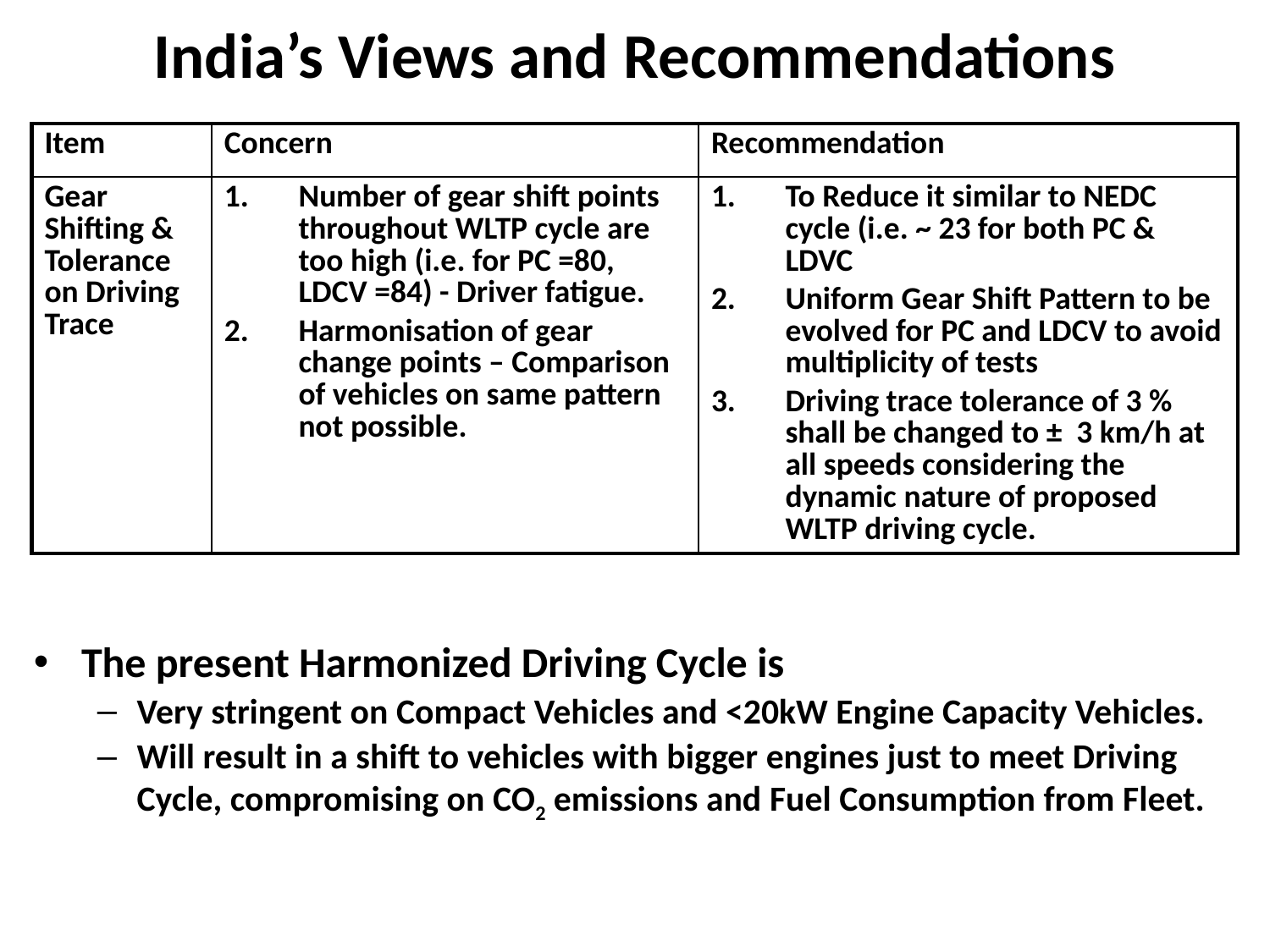

India’s Views and Recommendations
| Item | Concern | Recommendation |
| --- | --- | --- |
| Gear Shifting & Tolerance on Driving Trace | Number of gear shift points throughout WLTP cycle are too high (i.e. for PC =80, LDCV =84) - Driver fatigue. Harmonisation of gear change points – Comparison of vehicles on same pattern not possible. | To Reduce it similar to NEDC cycle (i.e. ~ 23 for both PC & LDVC Uniform Gear Shift Pattern to be evolved for PC and LDCV to avoid multiplicity of tests Driving trace tolerance of 3 % shall be changed to ± 3 km/h at all speeds considering the dynamic nature of proposed WLTP driving cycle. |
The present Harmonized Driving Cycle is
Very stringent on Compact Vehicles and <20kW Engine Capacity Vehicles.
Will result in a shift to vehicles with bigger engines just to meet Driving Cycle, compromising on CO2 emissions and Fuel Consumption from Fleet.